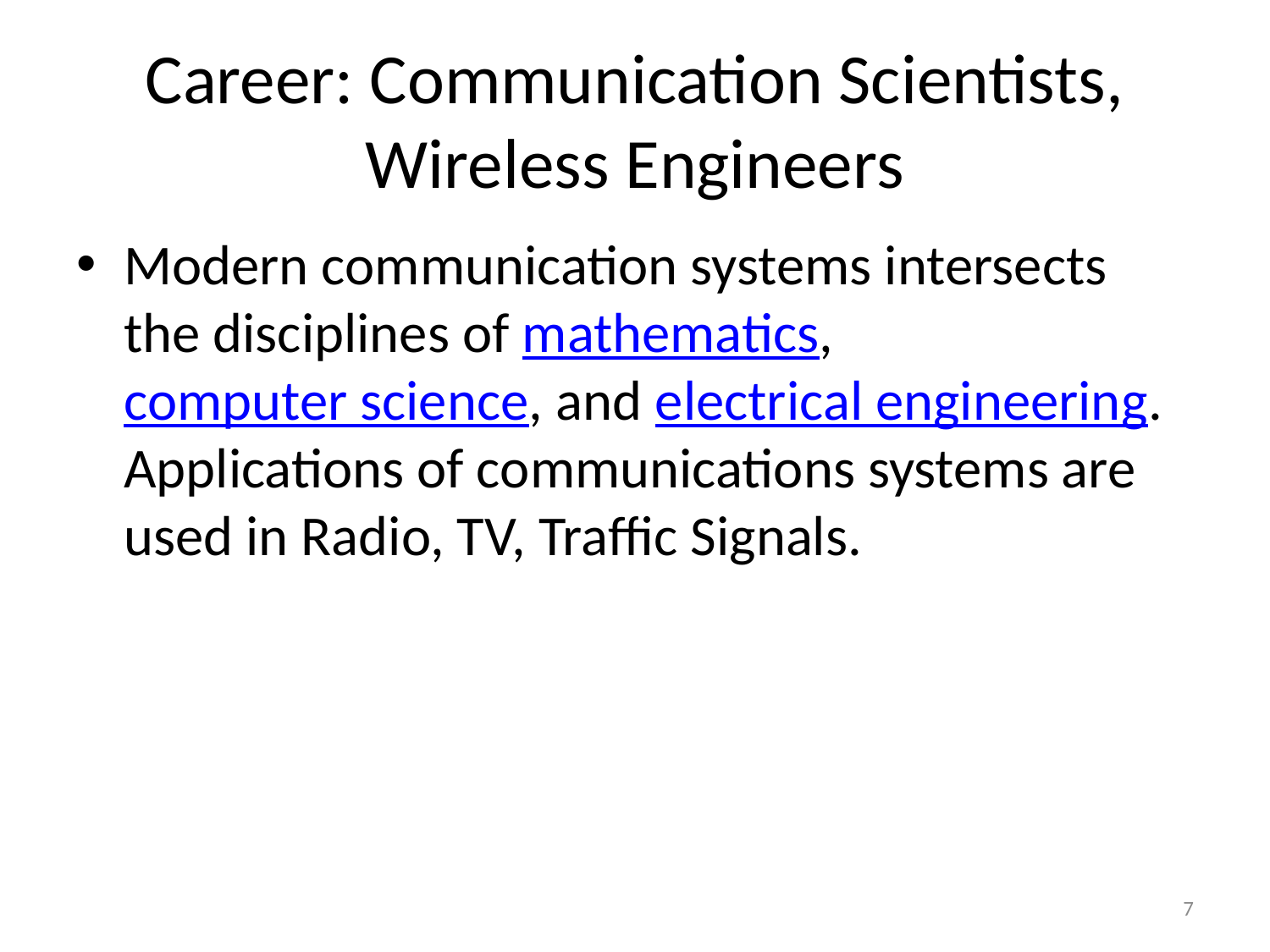

# Career: Communication Scientists, Wireless Engineers
Modern communication systems intersects the disciplines of mathematics, computer science, and electrical engineering. Applications of communications systems are used in Radio, TV, Traffic Signals.

7